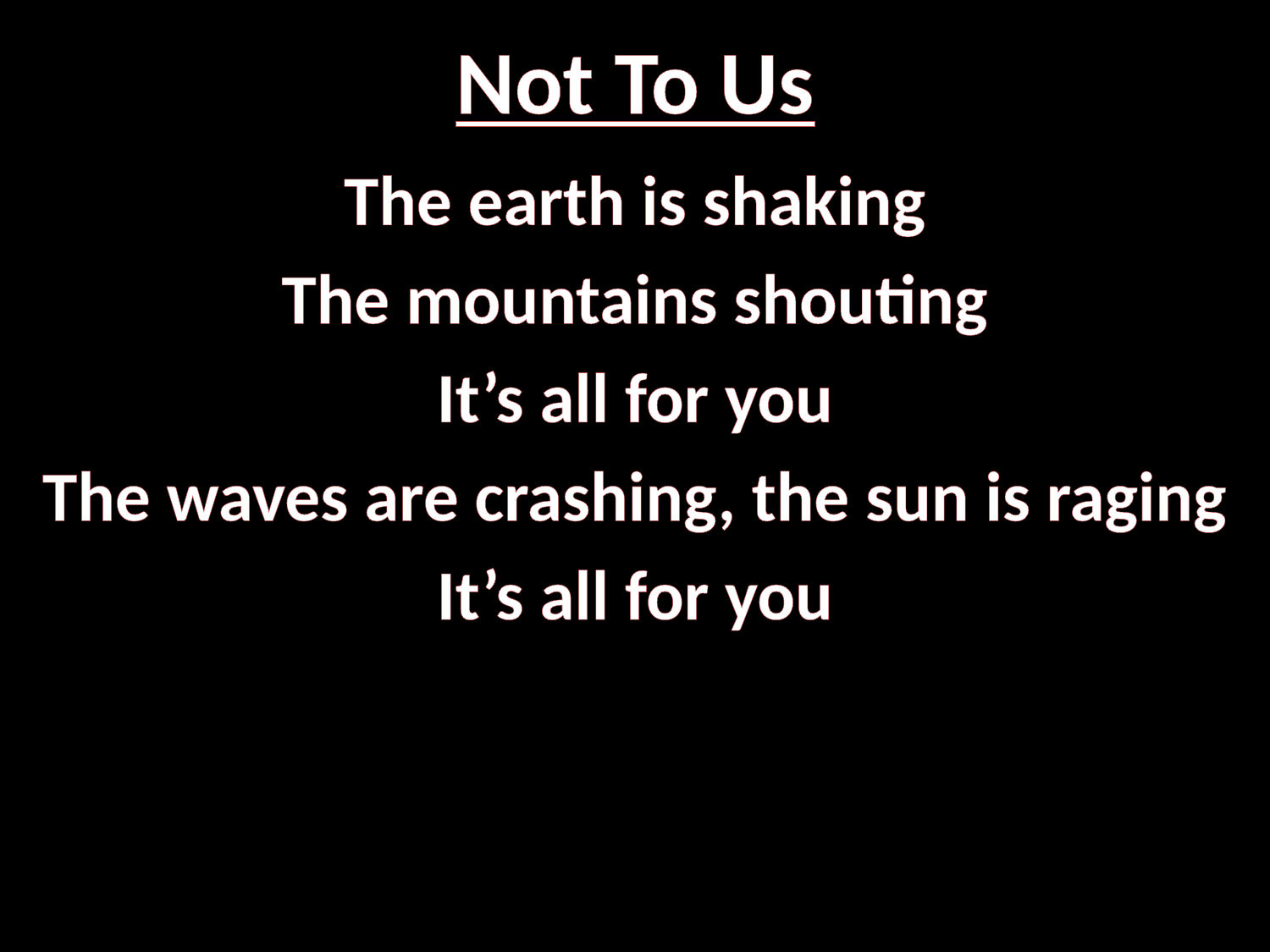

# Not To Us
The earth is shaking
The mountains shouting
It’s all for you
The waves are crashing, the sun is raging
It’s all for you